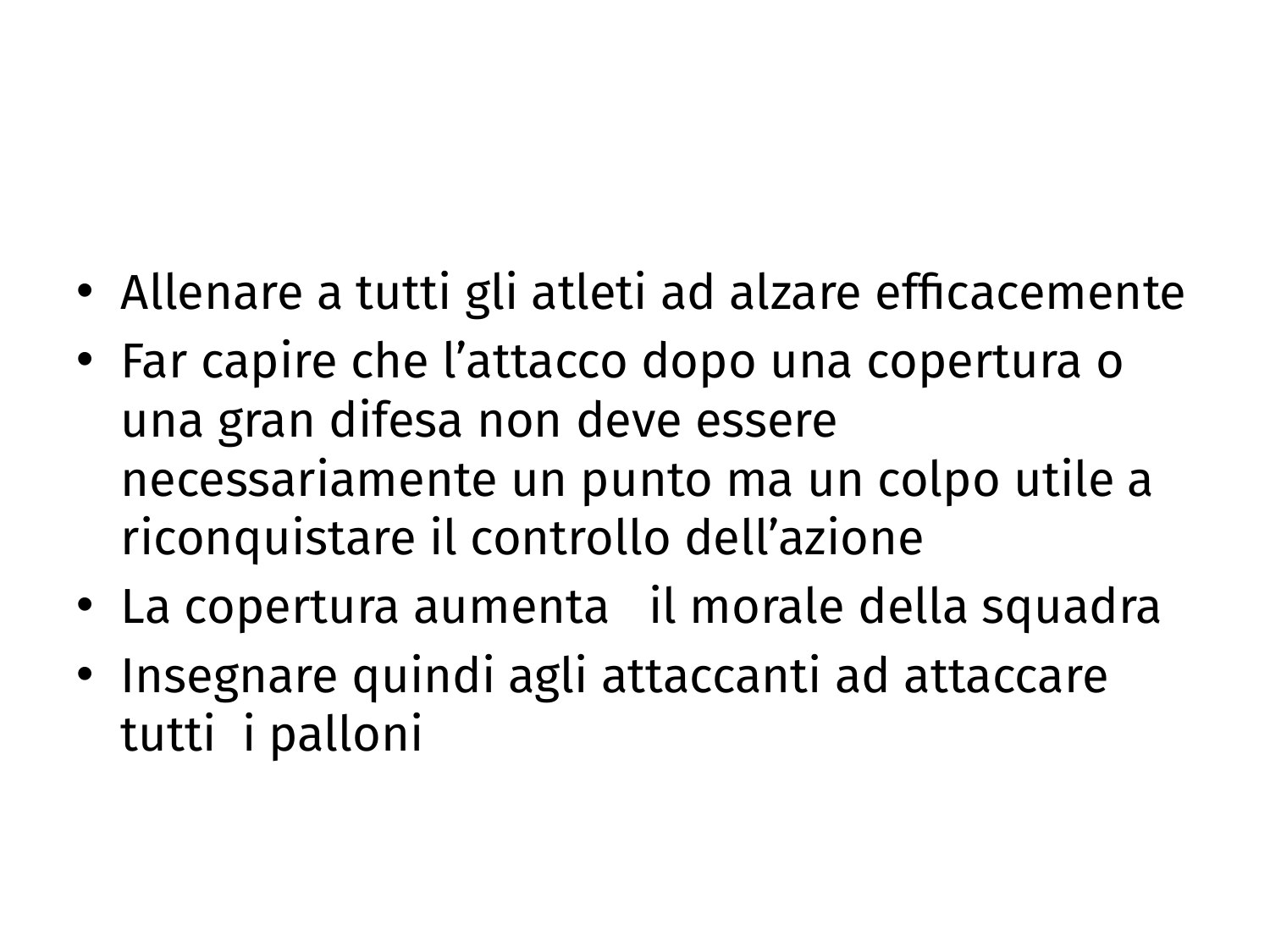

Allenare a tutti gli atleti ad alzare efficacemente
Far capire che l’attacco dopo una copertura o una gran difesa non deve essere necessariamente un punto ma un colpo utile a riconquistare il controllo dell’azione
La copertura aumenta   il morale della squadra
Insegnare quindi agli attaccanti ad attaccare tutti  i palloni